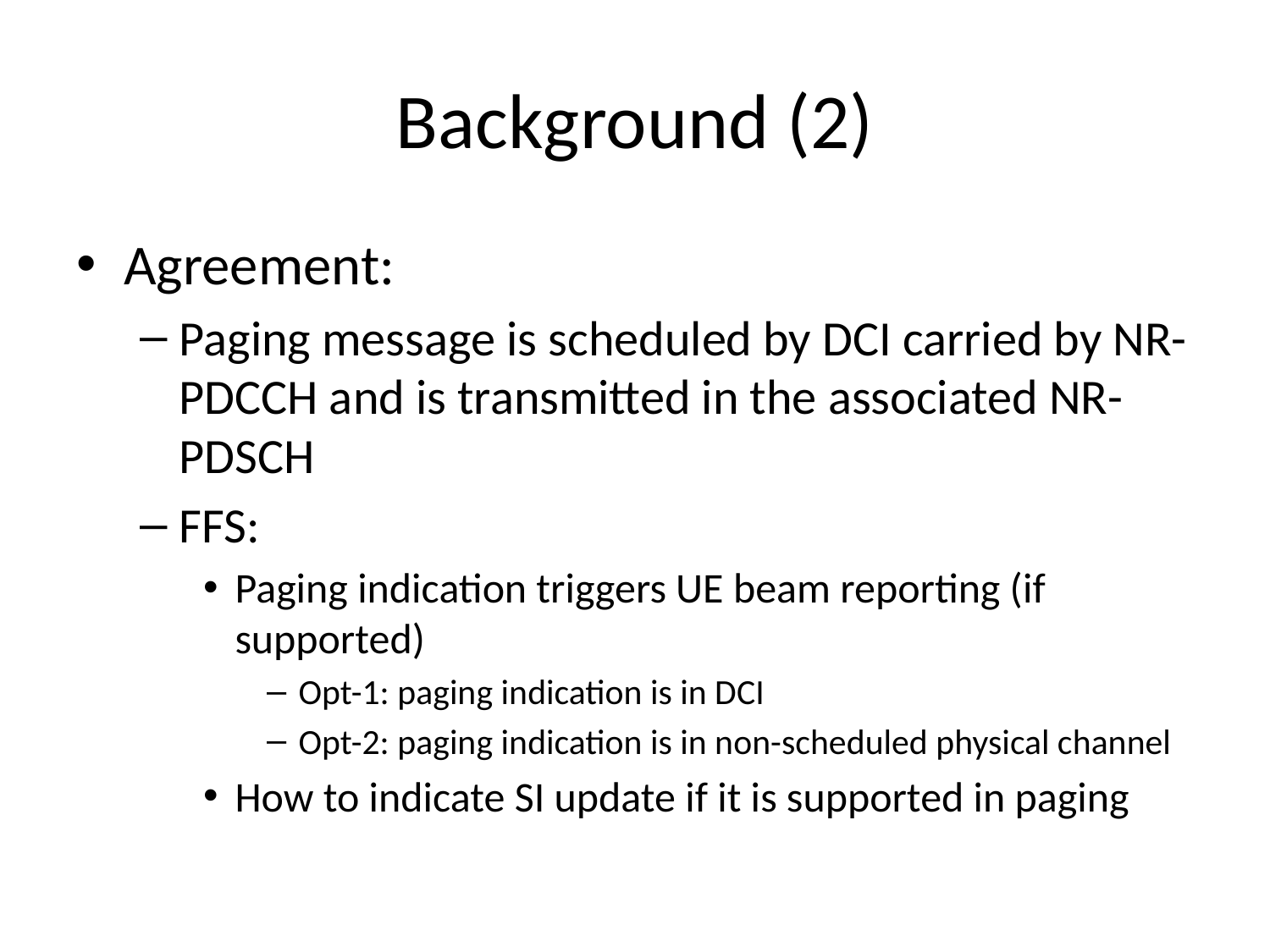

# Background (2)
Agreement:
Paging message is scheduled by DCI carried by NR-PDCCH and is transmitted in the associated NR-PDSCH
FFS:
Paging indication triggers UE beam reporting (if supported)
Opt-1: paging indication is in DCI
Opt-2: paging indication is in non-scheduled physical channel
How to indicate SI update if it is supported in paging